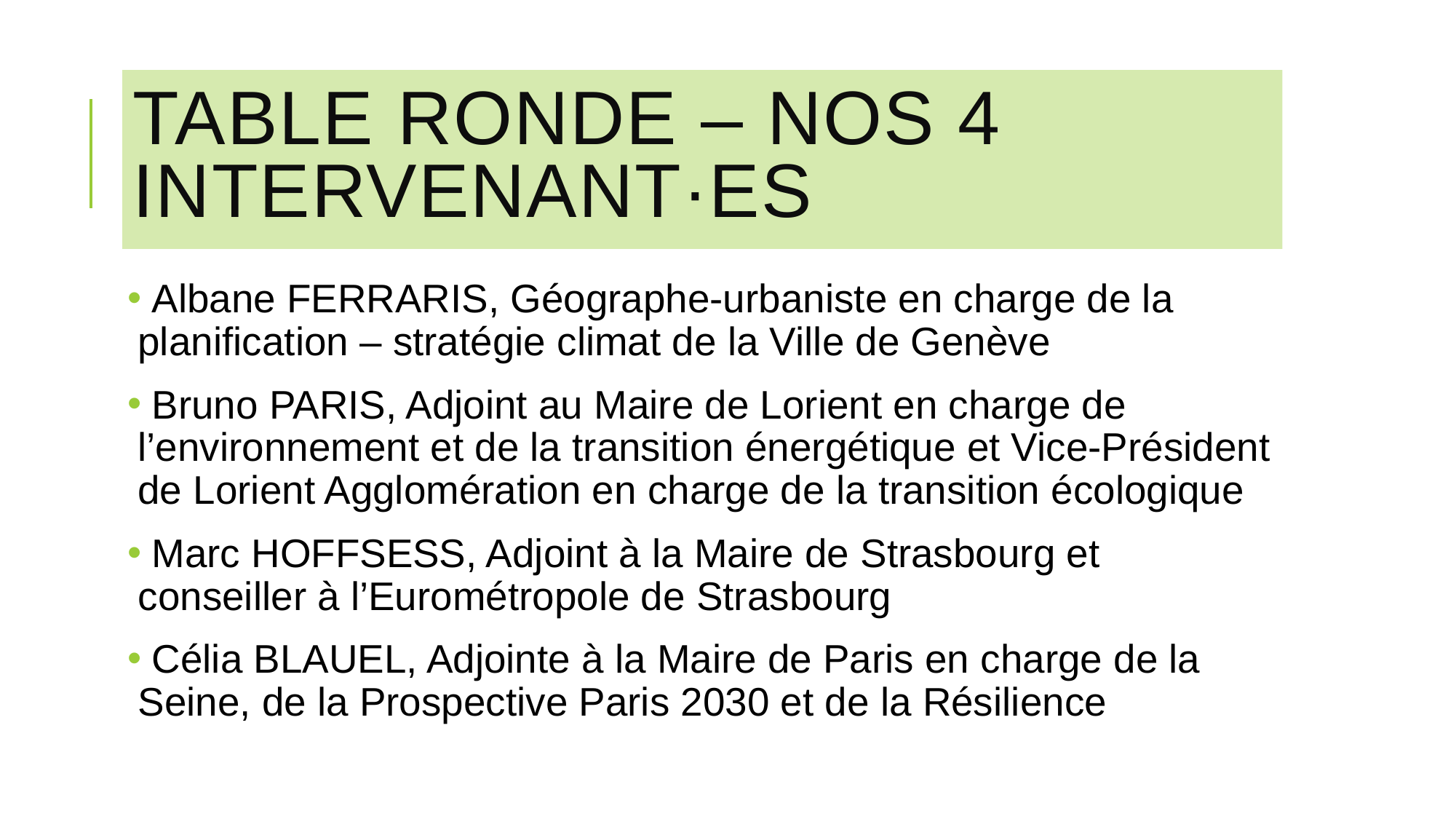

# TABLE RONDE – NOS 4 INTERVENANT·ES
 Albane FERRARIS, Géographe-urbaniste en charge de la planification – stratégie climat de la Ville de Genève
 Bruno PARIS, Adjoint au Maire de Lorient en charge de l’environnement et de la transition énergétique et Vice-Président de Lorient Agglomération en charge de la transition écologique
 Marc HOFFSESS, Adjoint à la Maire de Strasbourg et conseiller à l’Eurométropole de Strasbourg
 Célia BLAUEL, Adjointe à la Maire de Paris en charge de la Seine, de la Prospective Paris 2030 et de la Résilience